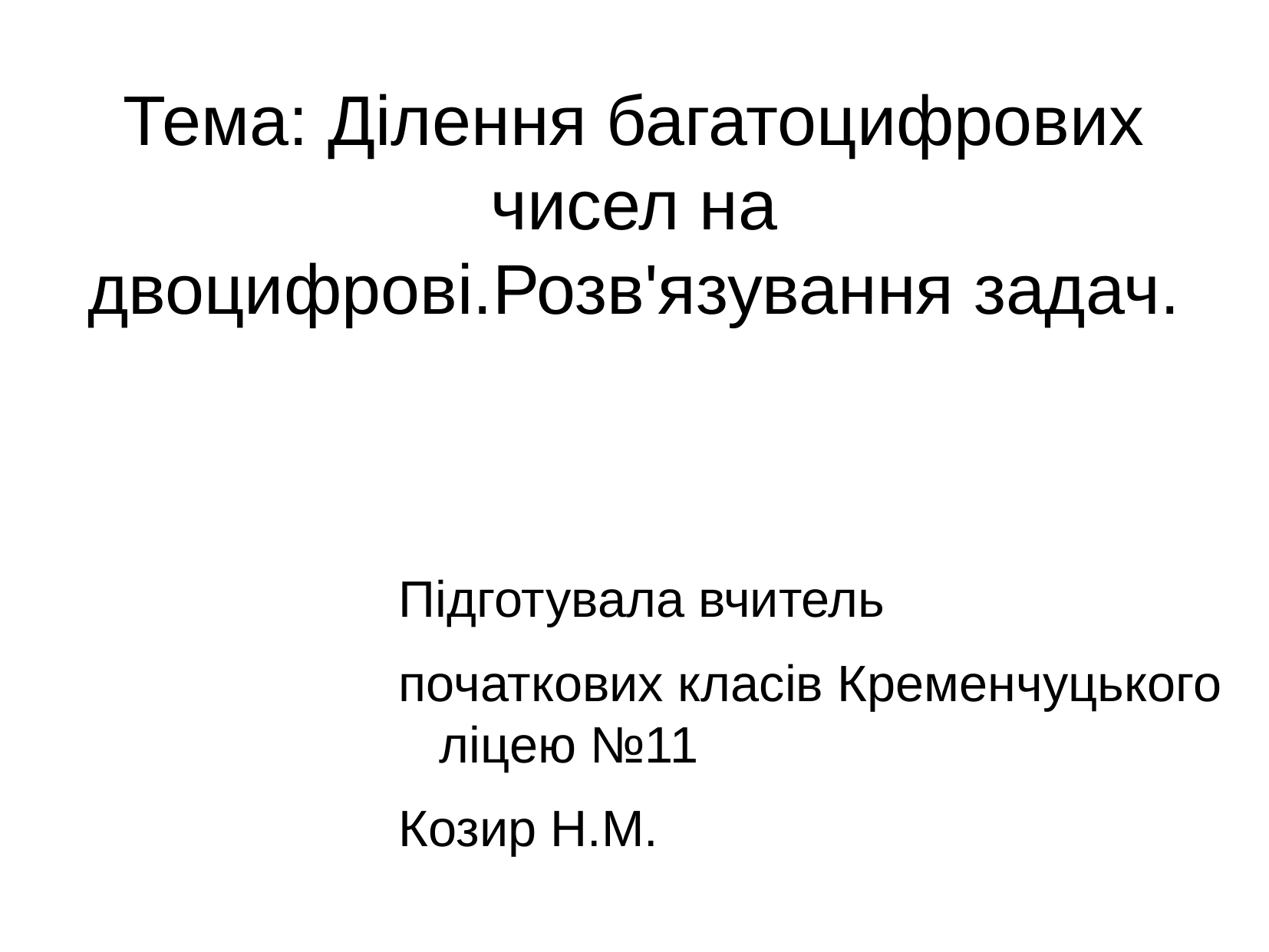

Тема: Ділення багатоцифрових чисел на двоцифрові.Розв'язування задач.
Підготувала вчитель
початкових класів Кременчуцького ліцею №11
Козир Н.М.